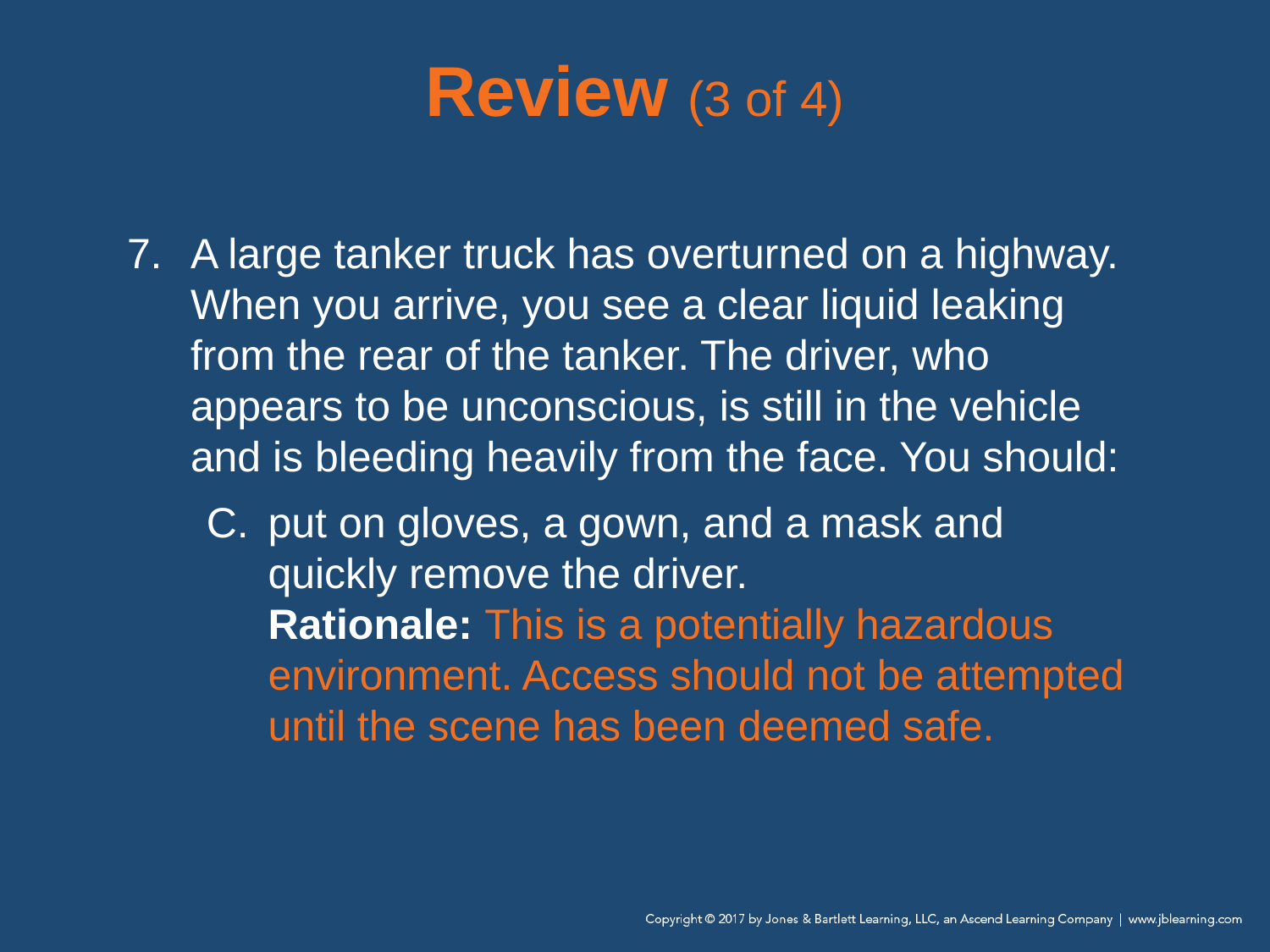

# Review (3 of 4)
A large tanker truck has overturned on a highway. When you arrive, you see a clear liquid leaking from the rear of the tanker. The driver, who appears to be unconscious, is still in the vehicle and is bleeding heavily from the face. You should:
put on gloves, a gown, and a mask and quickly remove the driver.
Rationale: This is a potentially hazardous environment. Access should not be attempted until the scene has been deemed safe.